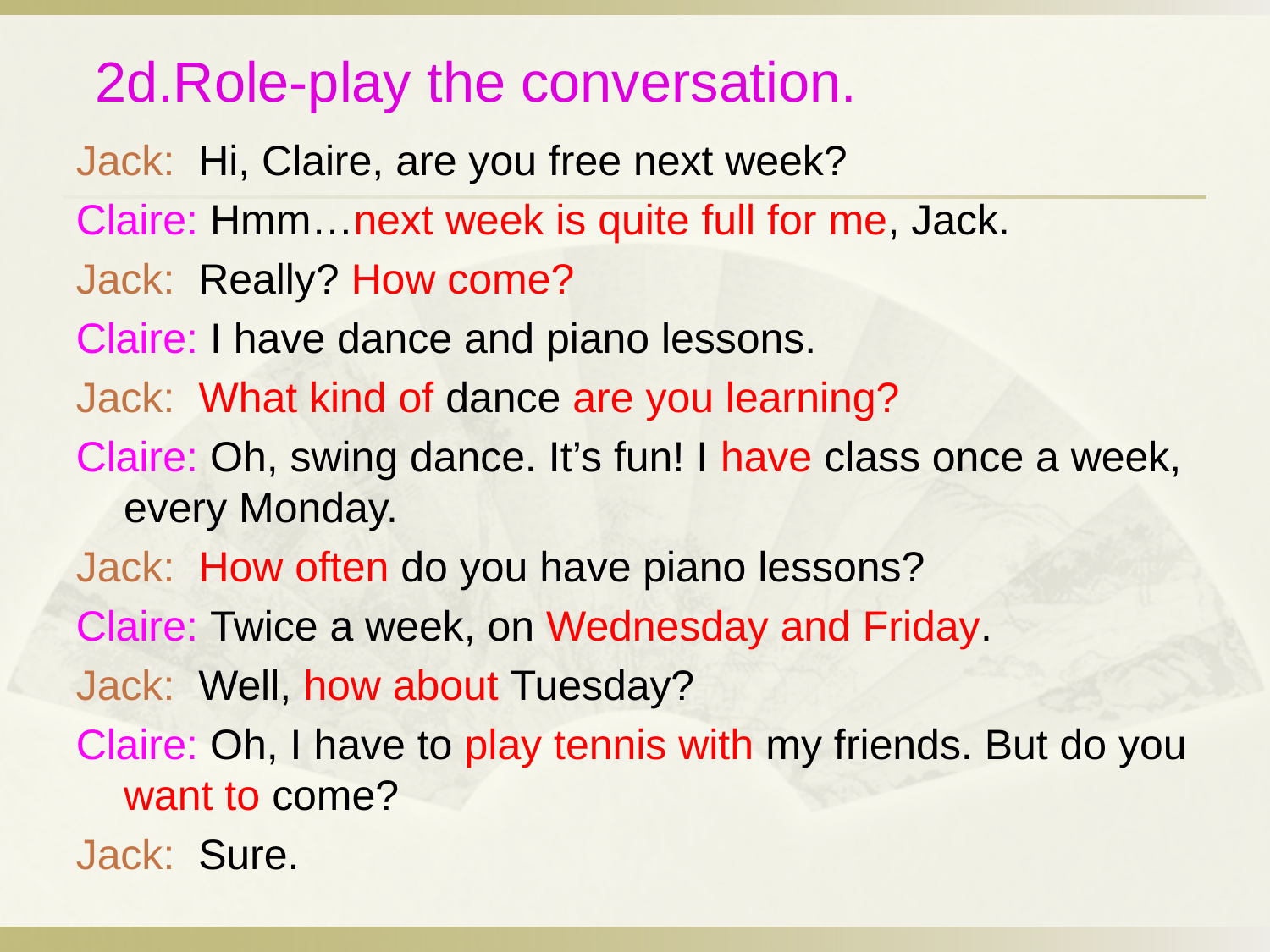

# 2d.Role-play the conversation.
Jack:  Hi, Claire, are you free next week?
Claire: Hmm…next week is quite full for me, Jack.
Jack:  Really? How come?
Claire: I have dance and piano lessons.
Jack:  What kind of dance are you learning?
Claire: Oh, swing dance. It’s fun! I have class once a week, every Monday.
Jack:  How often do you have piano lessons?
Claire: Twice a week, on Wednesday and Friday.
Jack:  Well, how about Tuesday?
Claire: Oh, I have to play tennis with my friends. But do you want to come?
Jack:  Sure.